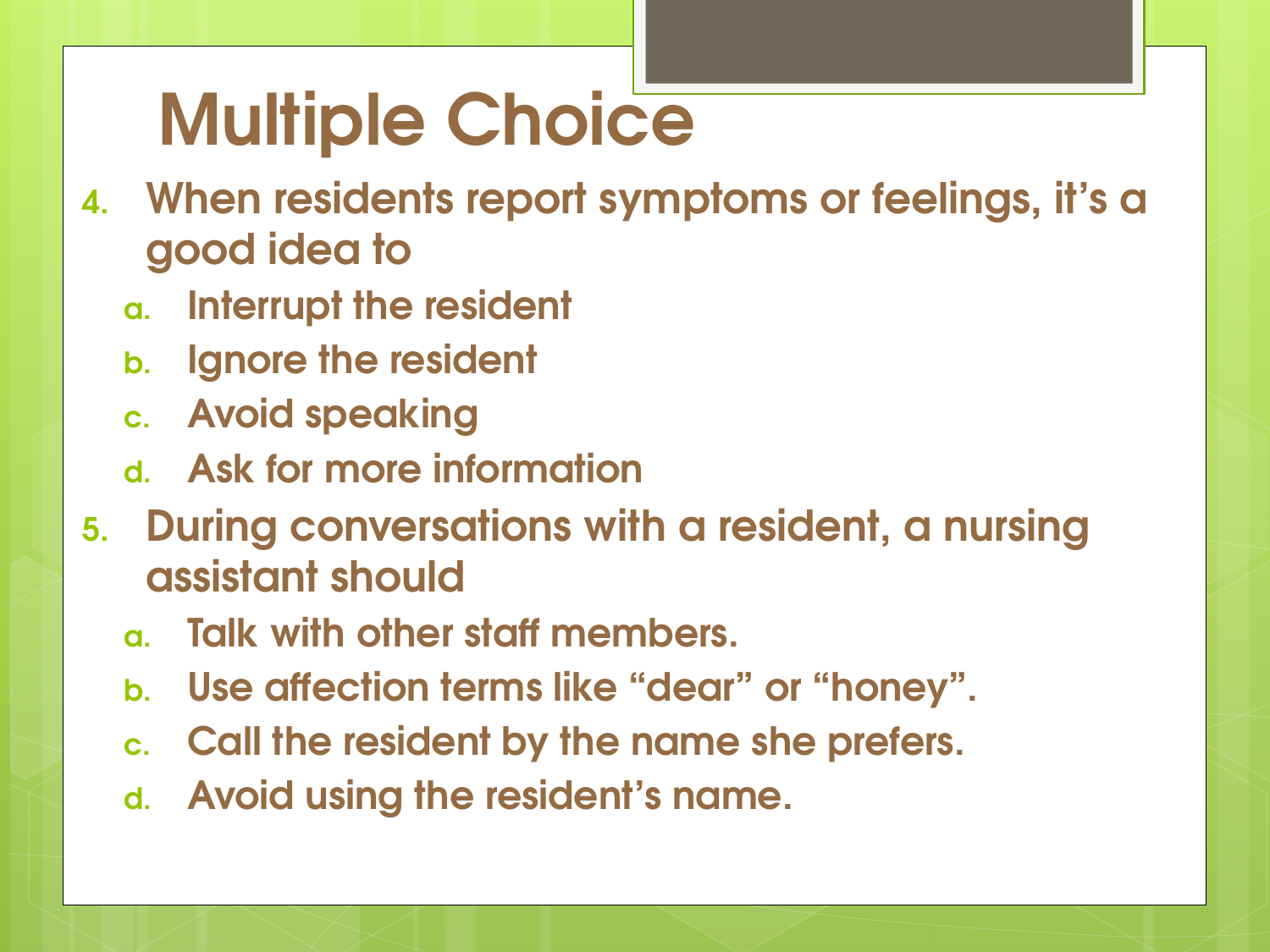

# Multiple Choice
When residents report symptoms or feelings, it’s a good idea to
Interrupt the resident
Ignore the resident
Avoid speaking
Ask for more information
During conversations with a resident, a nursing assistant should
Talk with other staff members.
Use affection terms like “dear” or “honey”.
Call the resident by the name she prefers.
Avoid using the resident’s name.